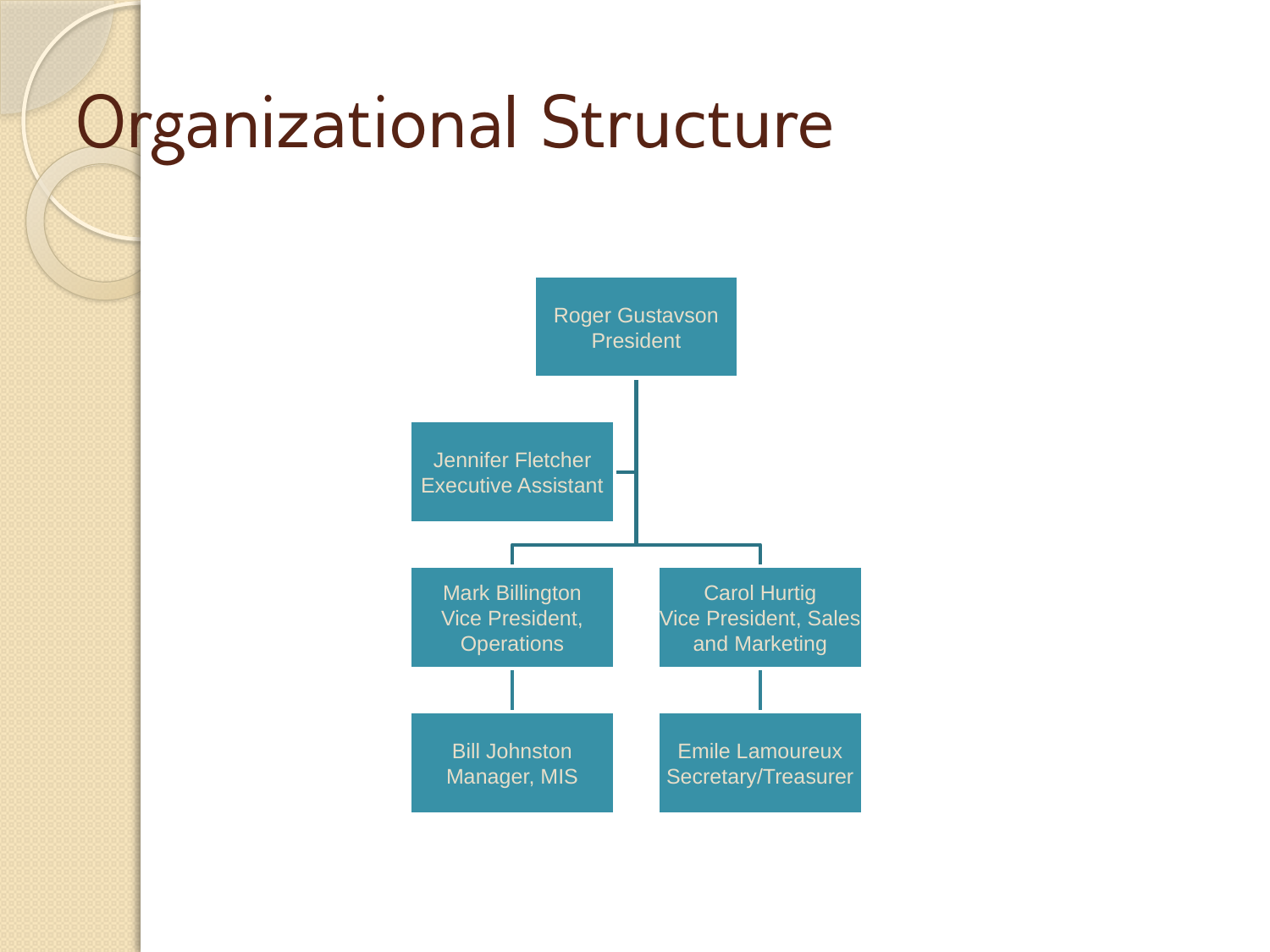

# Organizational Structure
Roger Gustavson
President
Mark Billington
Vice President, Operations
Bill Johnston
Manager, MIS
Carol Hurtig
Vice President, Sales and Marketing
Emile Lamoureux
Secretary/Treasurer
Jennifer Fletcher
Executive Assistant